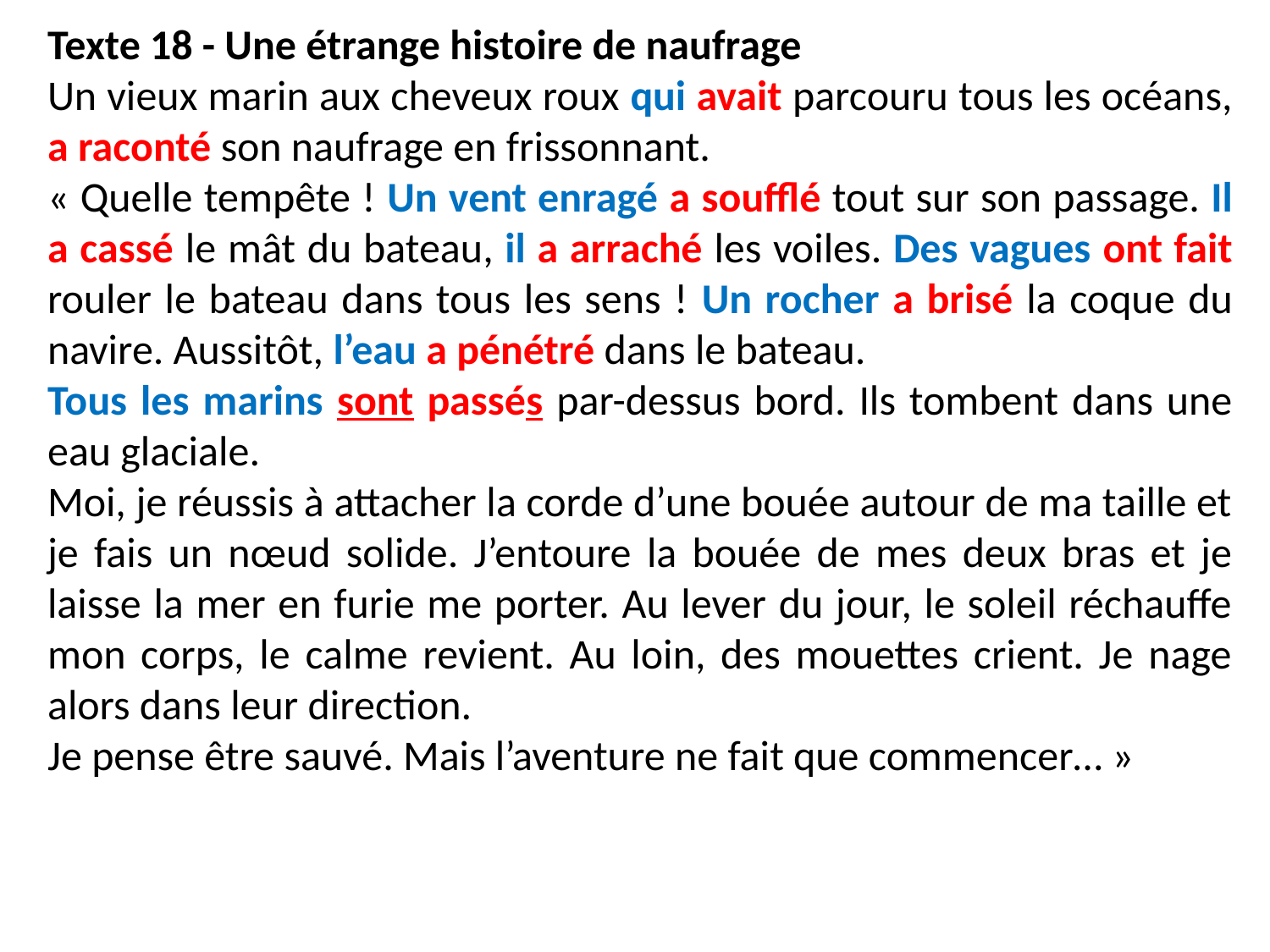

Texte 18 - Une étrange histoire de naufrage
Un vieux marin aux cheveux roux qui avait parcouru tous les océans, a raconté son naufrage en frissonnant.
« Quelle tempête ! Un vent enragé a soufflé tout sur son passage. Il a cassé le mât du bateau, il a arraché les voiles. Des vagues ont fait rouler le bateau dans tous les sens ! Un rocher a brisé la coque du navire. Aussitôt, l’eau a pénétré dans le bateau.
Tous les marins sont passés par-dessus bord. Ils tombent dans une eau glaciale.
Moi, je réussis à attacher la corde d’une bouée autour de ma taille et je fais un nœud solide. J’entoure la bouée de mes deux bras et je laisse la mer en furie me porter. Au lever du jour, le soleil réchauffe mon corps, le calme revient. Au loin, des mouettes crient. Je nage alors dans leur direction.
Je pense être sauvé. Mais l’aventure ne fait que commencer… »